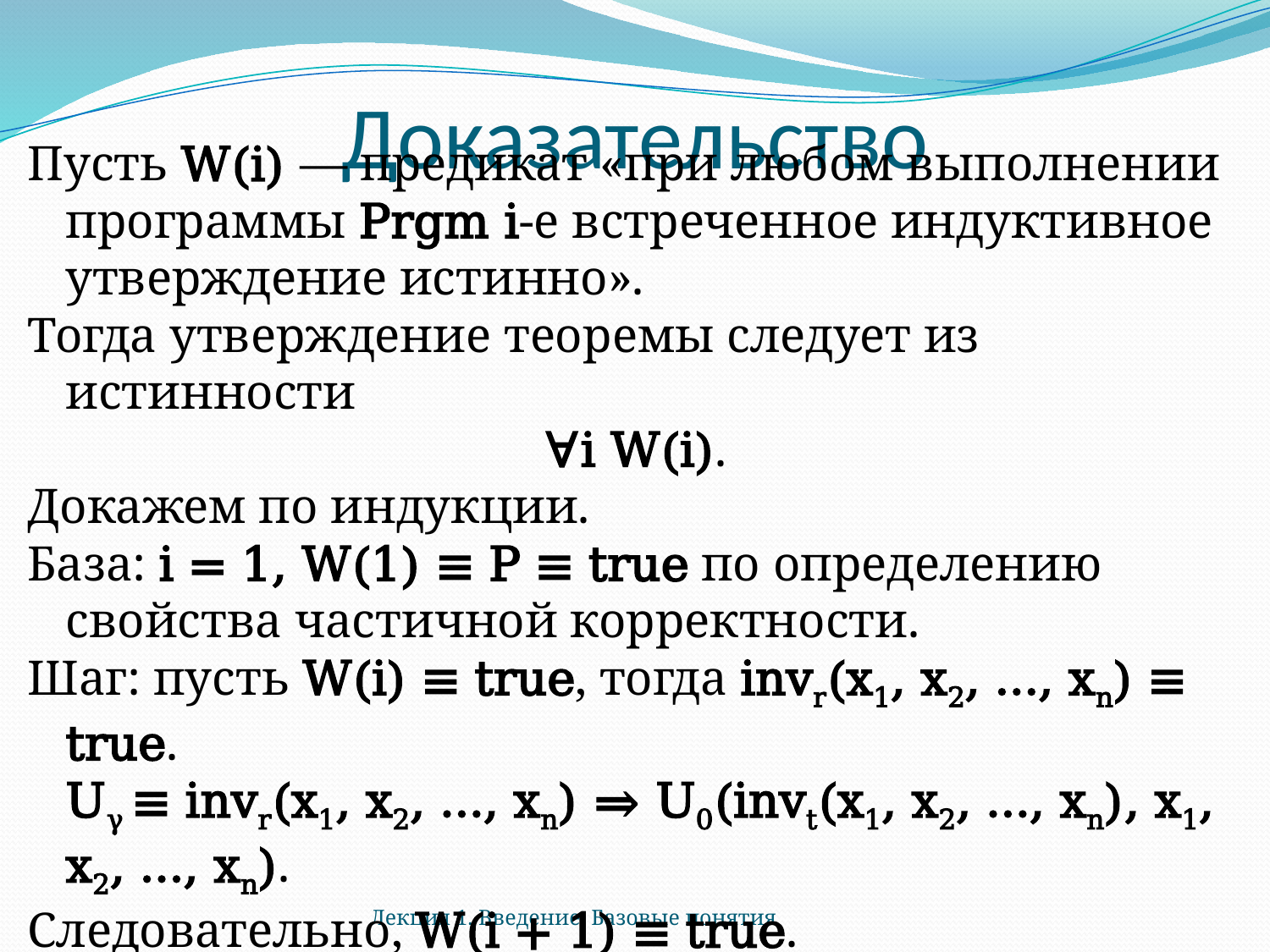

# Доказательство
Пусть W(i) — предикат «при любом выполнении программы Prgm i-е встреченное индуктивное утверждение истинно».
Тогда утверждение теоремы следует из истинности
∀i W(i).
Докажем по индукции.
База: i = 1, W(1) ≡ P ≡ true по определению свойства частичной корректности.
Шаг: пусть W(i) ≡ true, тогда invr(x1, x2, …, xn) ≡ true.
	Uγ ≡ invr(x1, x2, …, xn) ⇒ U0(invt(x1, x2, …, xn), x1, x2, …, xn).
Следовательно, W(i + 1) ≡ true.
Лекция 1. Введение. Базовые понятия